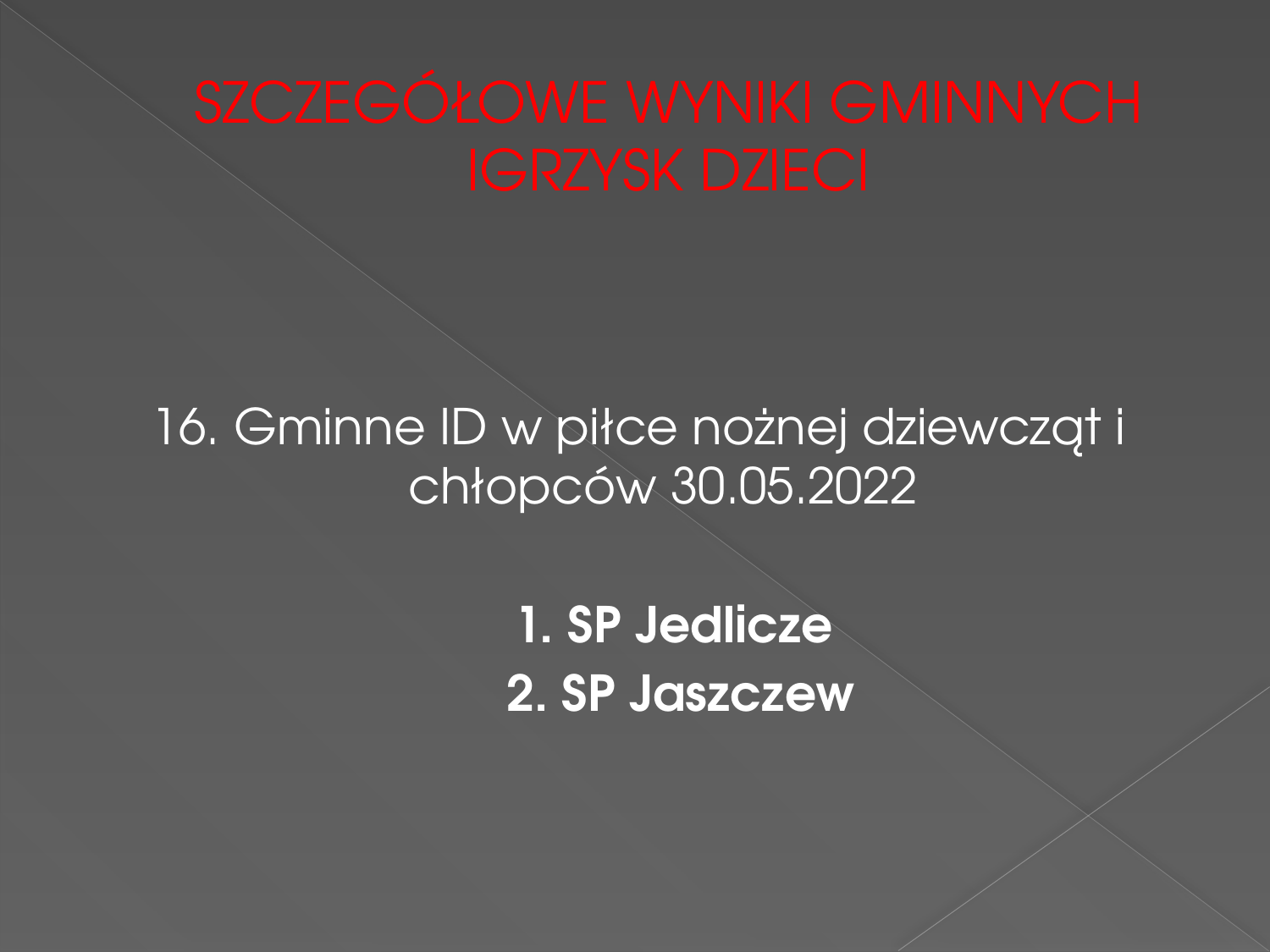

# SZCZEGÓŁOWE WYNIKI GMINNYCH IGRZYSK DZIECI

16. Gminne ID w piłce nożnej dziewcząt i chłopców 30.05.2022

     1. SP Jedlicze
       2. SP Jaszczew